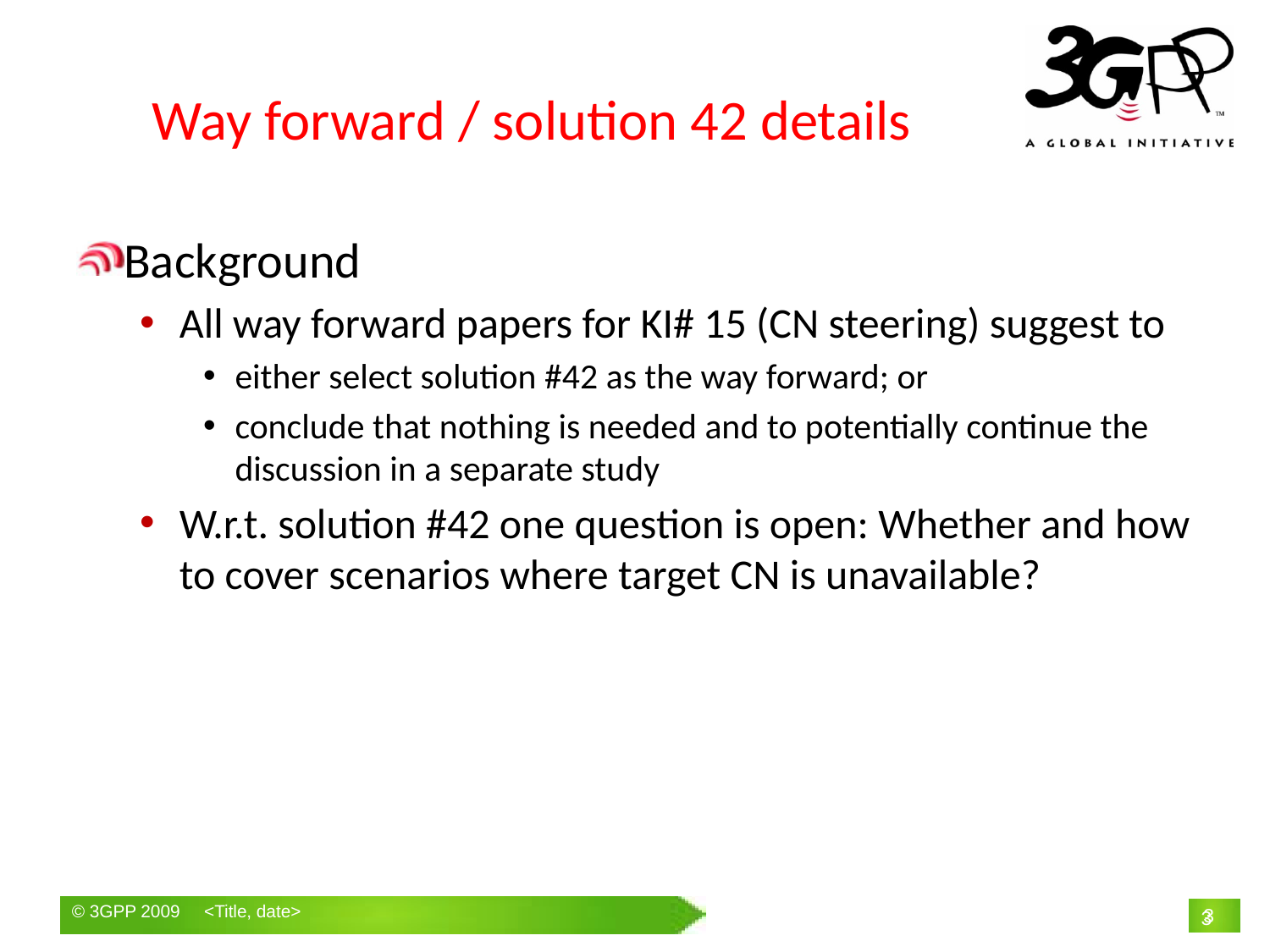

# Way forward / solution 42 details
Background
All way forward papers for KI# 15 (CN steering) suggest to
either select solution #42 as the way forward; or
conclude that nothing is needed and to potentially continue the discussion in a separate study
W.r.t. solution #42 one question is open: Whether and how to cover scenarios where target CN is unavailable?
3